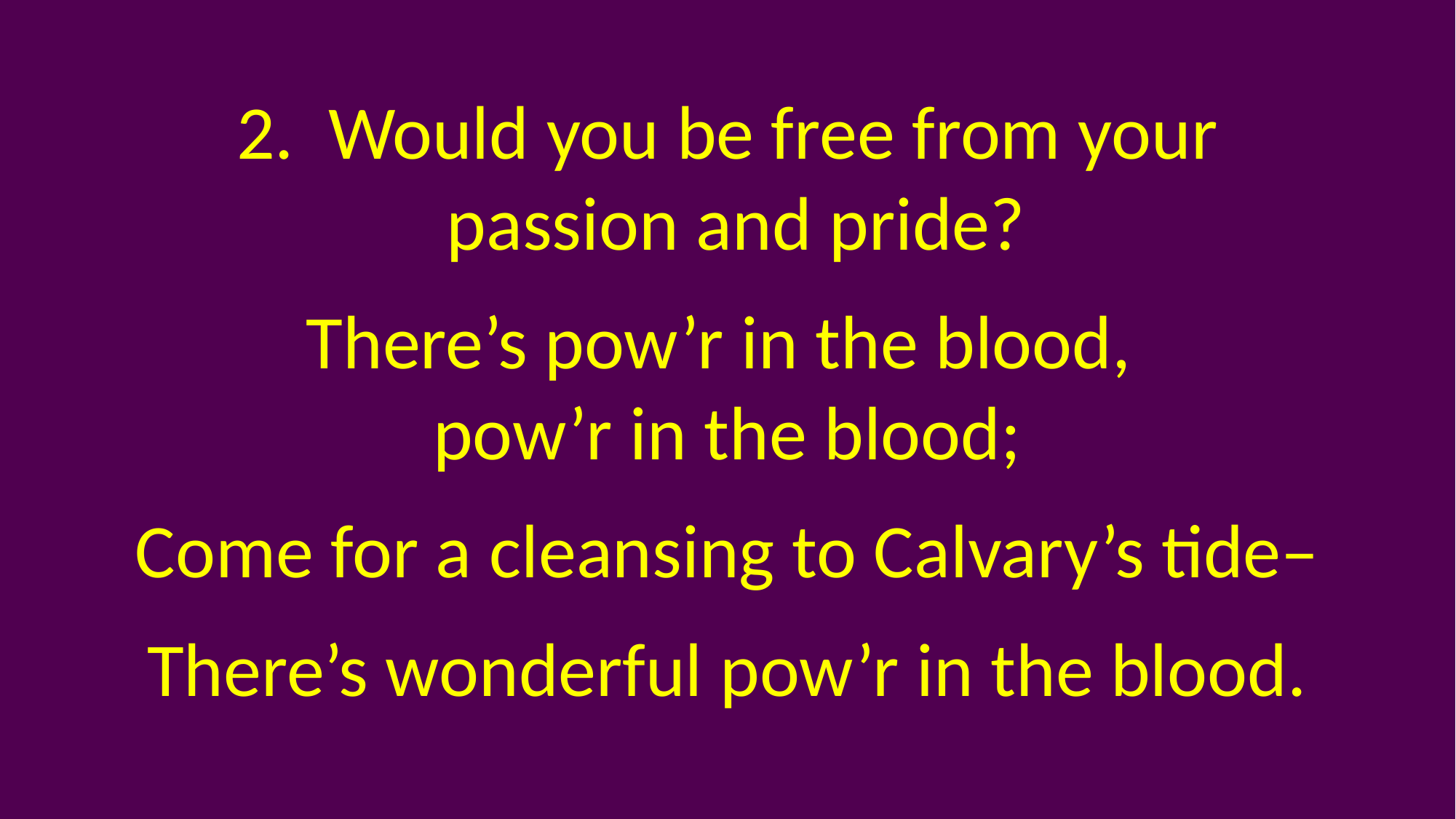

2.  Would you be free from your
 passion and pride?
There’s pow’r in the blood,
pow’r in the blood;
Come for a cleansing to Calvary’s tide–
There’s wonderful pow’r in the blood.